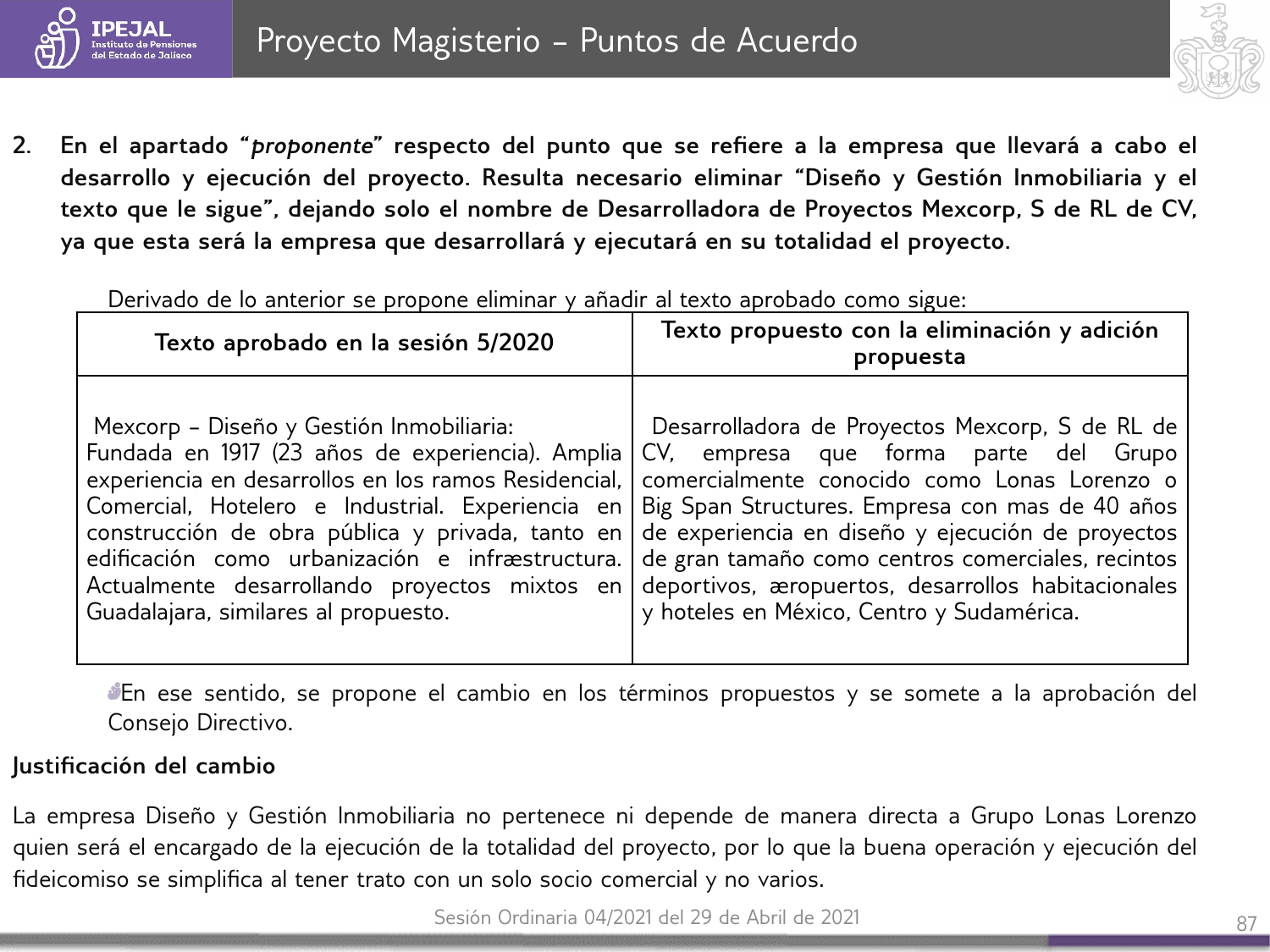

Proyecto Magisterio – Puntos de Acuerdo
En el apartado “proponente” respecto del punto que se refiere a la empresa que llevará a cabo el desarrollo y ejecución del proyecto. Resulta necesario eliminar “Diseño y Gestión Inmobiliaria y el texto que le sigue”, dejando solo el nombre de Desarrolladora de Proyectos Mexcorp, S de RL de CV, ya que esta será la empresa que desarrollará y ejecutará en su totalidad el proyecto.
Derivado de lo anterior se propone eliminar y añadir al texto aprobado como sigue:

En ese sentido, se propone el cambio en los términos propuestos y se somete a la aprobación del Consejo Directivo.
Justificación del cambio
La empresa Diseño y Gestión Inmobiliaria no pertenece ni depende de manera directa a Grupo Lonas Lorenzo quien será el encargado de la ejecución de la totalidad del proyecto, por lo que la buena operación y ejecución del fideicomiso se simplifica al tener trato con un solo socio comercial y no varios.
Proyecto Magisterio – Puntos de Acuerdo
| Texto aprobado en la sesión 5/2020 | Texto propuesto con la eliminación y adición propuesta |
| --- | --- |
| Mexcorp – Diseño y Gestión Inmobiliaria: Fundada en 1917 (23 años de experiencia). Amplia experiencia en desarrollos en los ramos Residencial, Comercial, Hotelero e Industrial. Experiencia en construcción de obra pública y privada, tanto en edificación como urbanización e infraestructura. Actualmente desarrollando proyectos mixtos en Guadalajara, similares al propuesto. | Desarrolladora de Proyectos Mexcorp, S de RL de CV, empresa que forma parte del Grupo comercialmente conocido como Lonas Lorenzo o Big Span Structures. Empresa con mas de 40 años de experiencia en diseño y ejecución de proyectos de gran tamaño como centros comerciales, recintos deportivos, aeropuertos, desarrollos habitacionales y hoteles en México, Centro y Sudamérica. |
Sesión Ordinaria 04/2021 del 29 de Abril de 2021
87